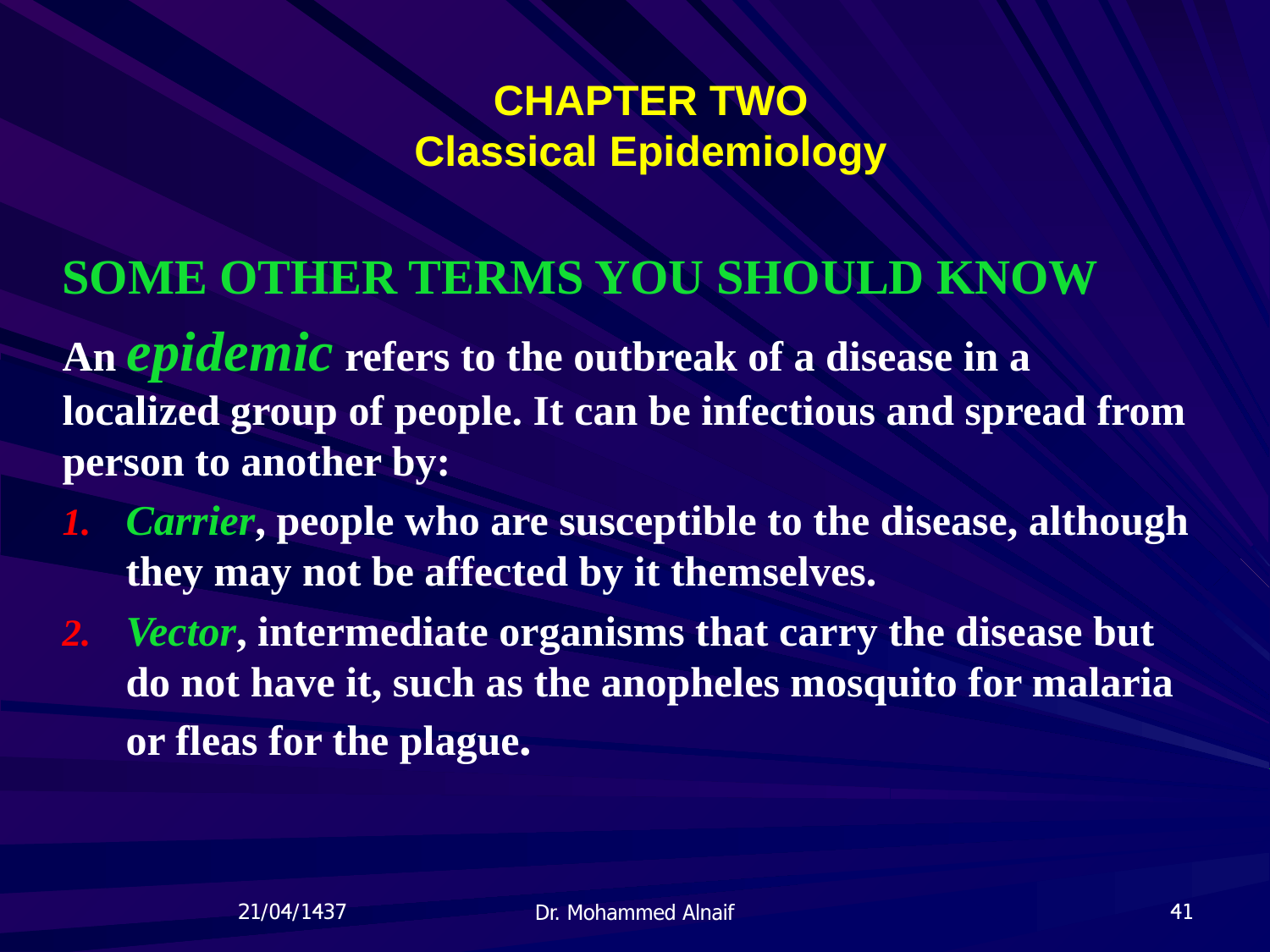

# CHAPTER TWO Classical Epidemiology
SOME OTHER TERMS YOU SHOULD KNOW
An epidemic refers to the outbreak of a disease in a localized group of people. It can be infectious and spread from person to another by:
Carrier, people who are susceptible to the disease, although they may not be affected by it themselves.
Vector, intermediate organisms that carry the disease but do not have it, such as the anopheles mosquito for malaria or fleas for the plague.
21/04/1437
41
Dr. Mohammed Alnaif